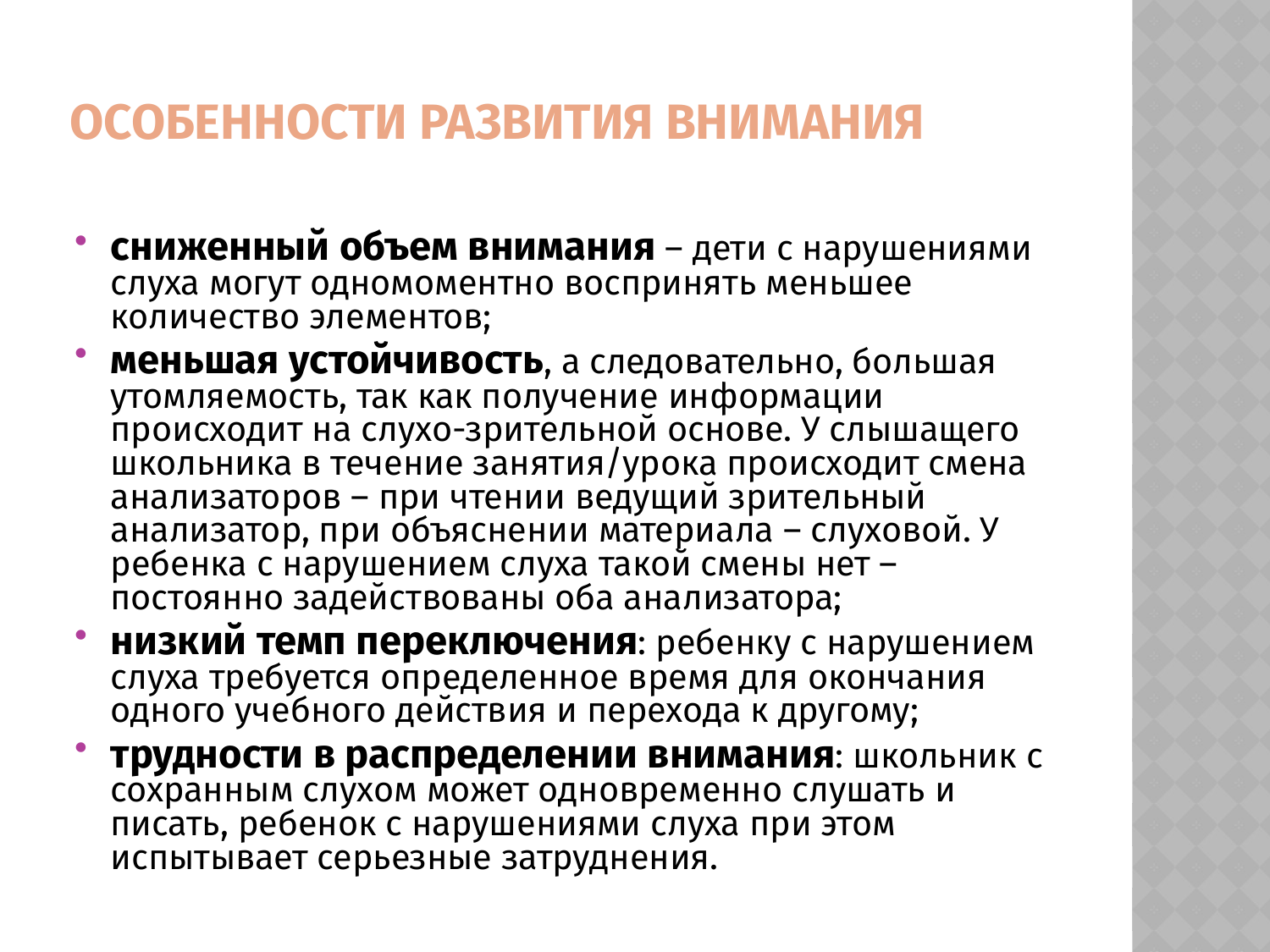

# Особенности развития внимания
сниженный объем внимания – дети с нарушениями слуха могут одномоментно воспринять меньшее количество элементов;
меньшая устойчивость, а следовательно, большая утомляемость, так как получение информации происходит на слухо-зрительной основе. У слышащего школьника в течение занятия/урока происходит смена анализаторов – при чтении ведущий зрительный анализатор, при объяснении материала – слуховой. У ребенка с нарушением слуха такой смены нет – постоянно задействованы оба анализатора;
низкий темп переключения: ребенку с нарушением слуха требуется определенное время для окончания одного учебного действия и перехода к другому;
трудности в распределении внимания: школьник с сохранным слухом может одновременно слушать и писать, ребенок с нарушениями слуха при этом испытывает серьезные затруднения.